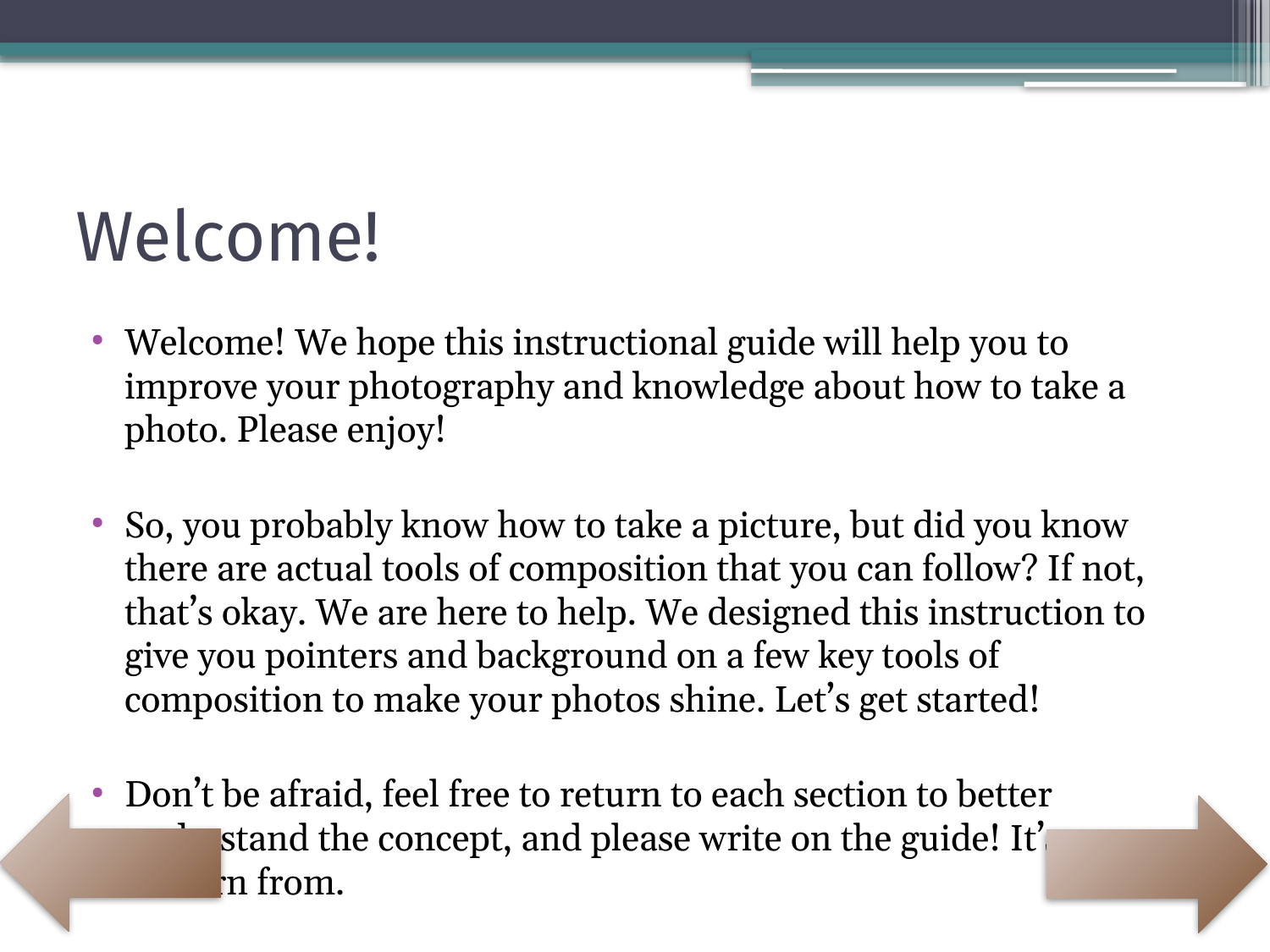

# Welcome!
Welcome! We hope this instructional guide will help you to improve your photography and knowledge about how to take a photo. Please enjoy!

So, you probably know how to take a picture, but did you know there are actual tools of composition that you can follow? If not, that’s okay. We are here to help. We designed this instruction to give you pointers and background on a few key tools of composition to make your photos shine. Let’s get started!

Don’t be afraid, feel free to return to each section to better understand the concept, and please write on the guide! It’s yours to learn from.